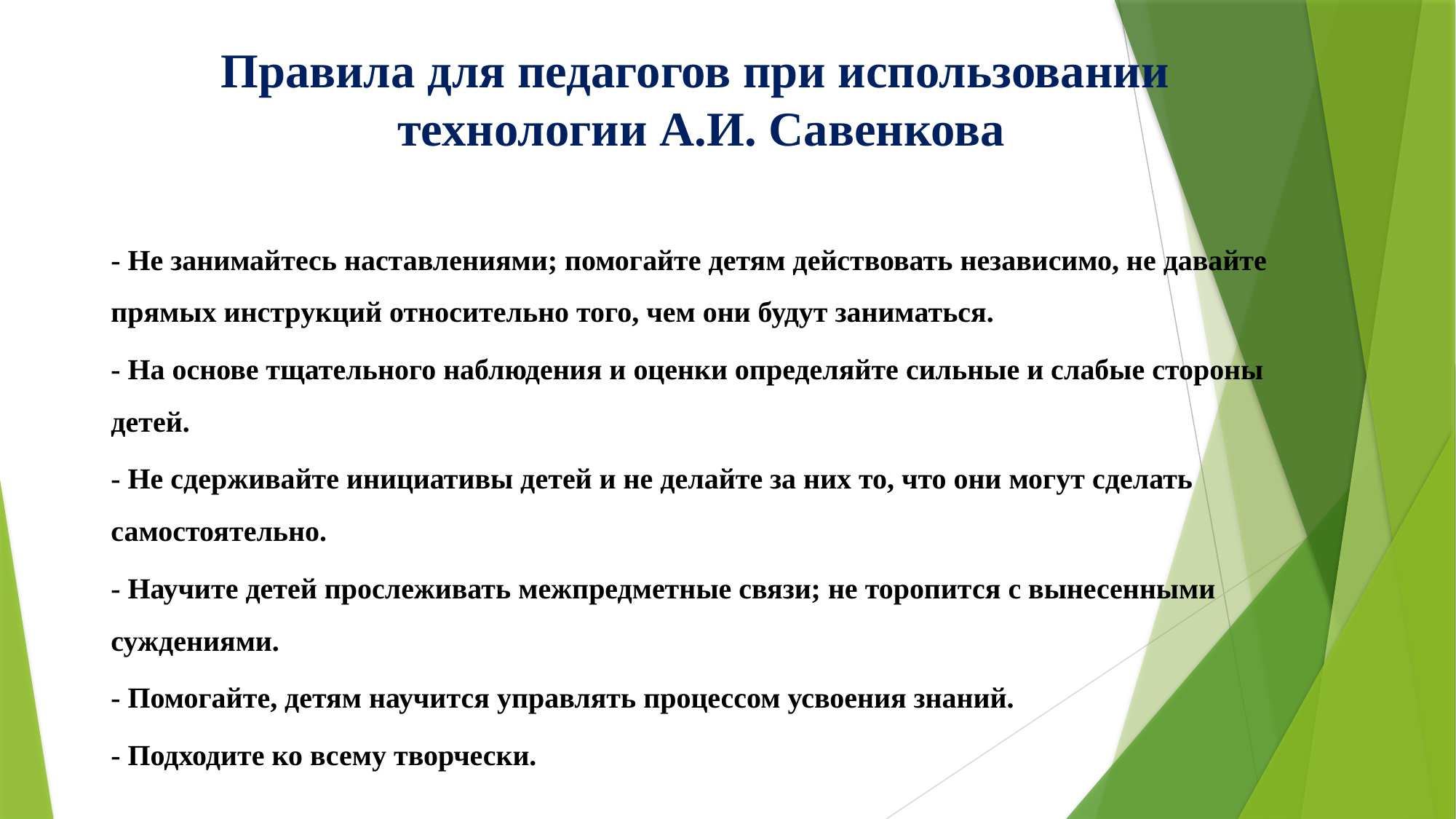

# Правила для педагогов при использовании технологии А.И. Савенкова
- Не занимайтесь наставлениями; помогайте детям действовать независимо, не давайте прямых инструкций относительно того, чем они будут заниматься.
- На основе тщательного наблюдения и оценки определяйте сильные и слабые стороны детей.
- Не сдерживайте инициативы детей и не делайте за них то, что они могут сделать самостоятельно.
- Научите детей прослеживать межпредметные связи; не торопится с вынесенными суждениями.
- Помогайте, детям научится управлять процессом усвоения знаний.
- Подходите ко всему творчески.